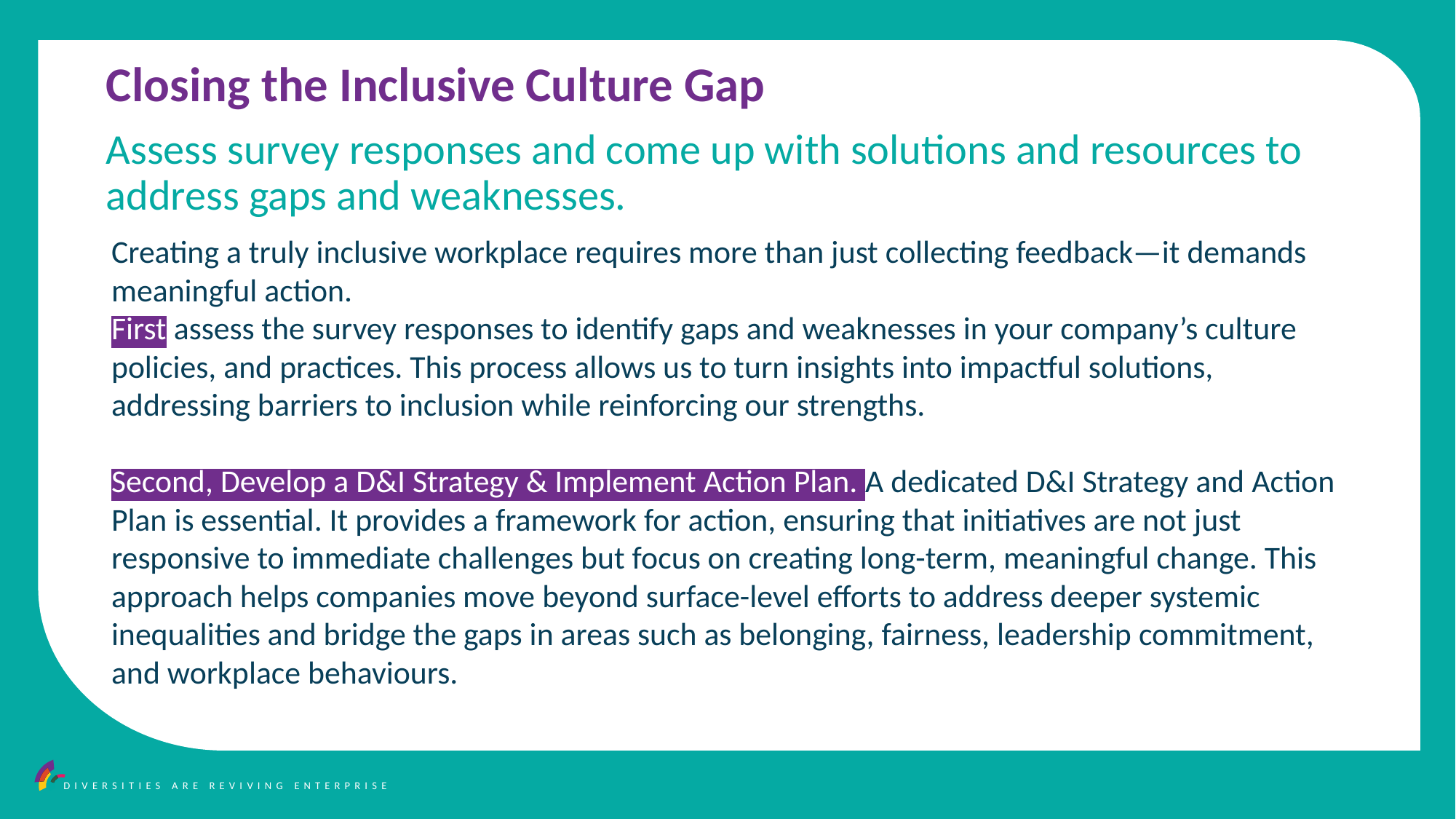

Closing the Inclusive Culture Gap
Assess survey responses and come up with solutions and resources to address gaps and weaknesses.
Creating a truly inclusive workplace requires more than just collecting feedback—it demands meaningful action.
First assess the survey responses to identify gaps and weaknesses in your company’s culture policies, and practices. This process allows us to turn insights into impactful solutions, addressing barriers to inclusion while reinforcing our strengths.

Second, Develop a D&I Strategy & Implement Action Plan. A dedicated D&I Strategy and Action Plan is essential. It provides a framework for action, ensuring that initiatives are not just responsive to immediate challenges but focus on creating long-term, meaningful change. This approach helps companies move beyond surface-level efforts to address deeper systemic inequalities and bridge the gaps in areas such as belonging, fairness, leadership commitment, and workplace behaviours.